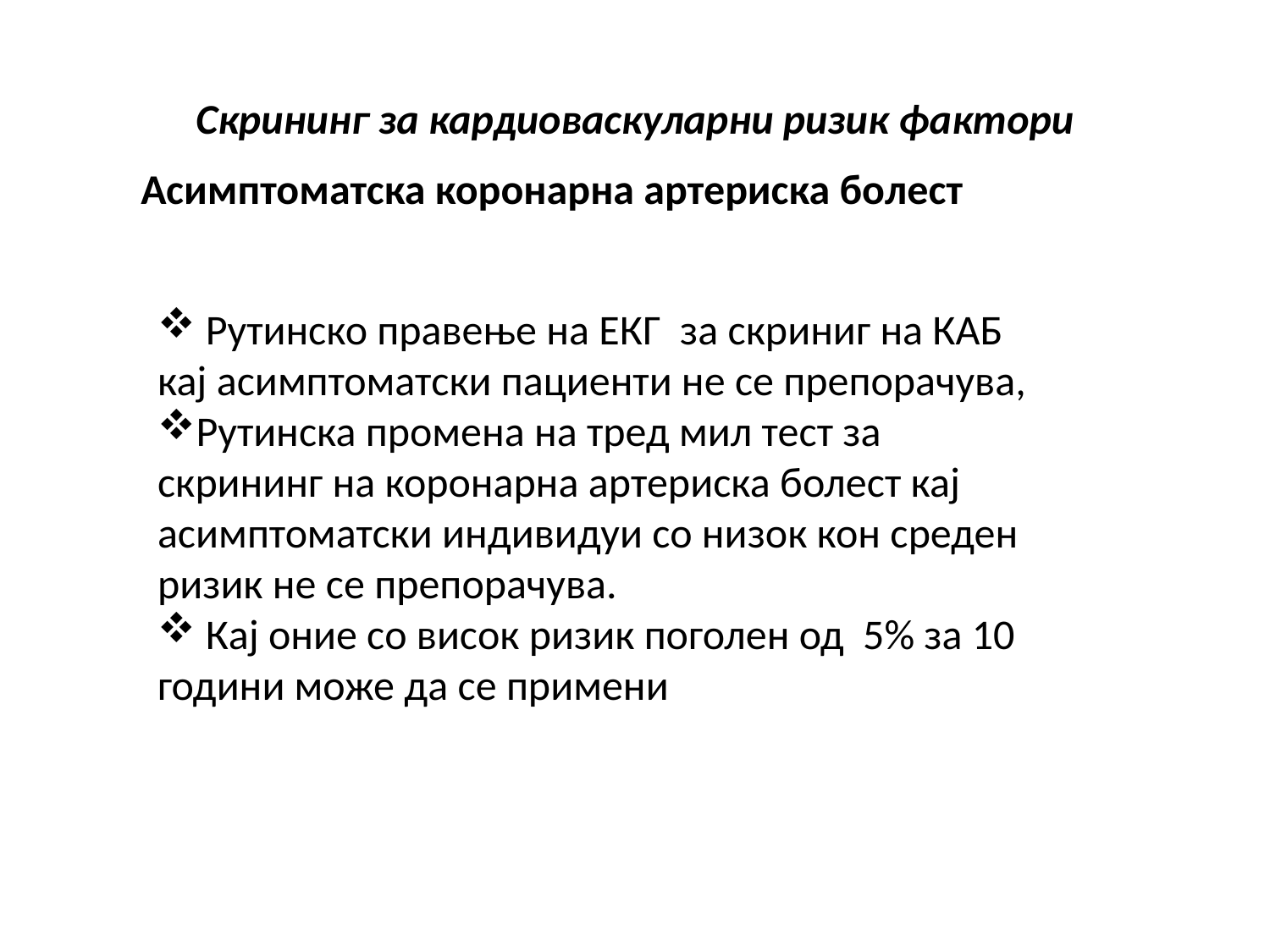

# Скрининг за кардиоваскуларни ризик фактори
Асимптоматска коронарна артериска болест
 Рутинско правење на ЕКГ  за скриниг на КАБ кај асимптоматски пациенти не се препорачува,
Рутинска промена на тред мил тест за скрининг на коронарна артериска болест кај асимптоматски индивидуи со низок кон среден ризик не се препорачува.
 Кај оние со висок ризик поголен од  5% за 10 години може да се примени